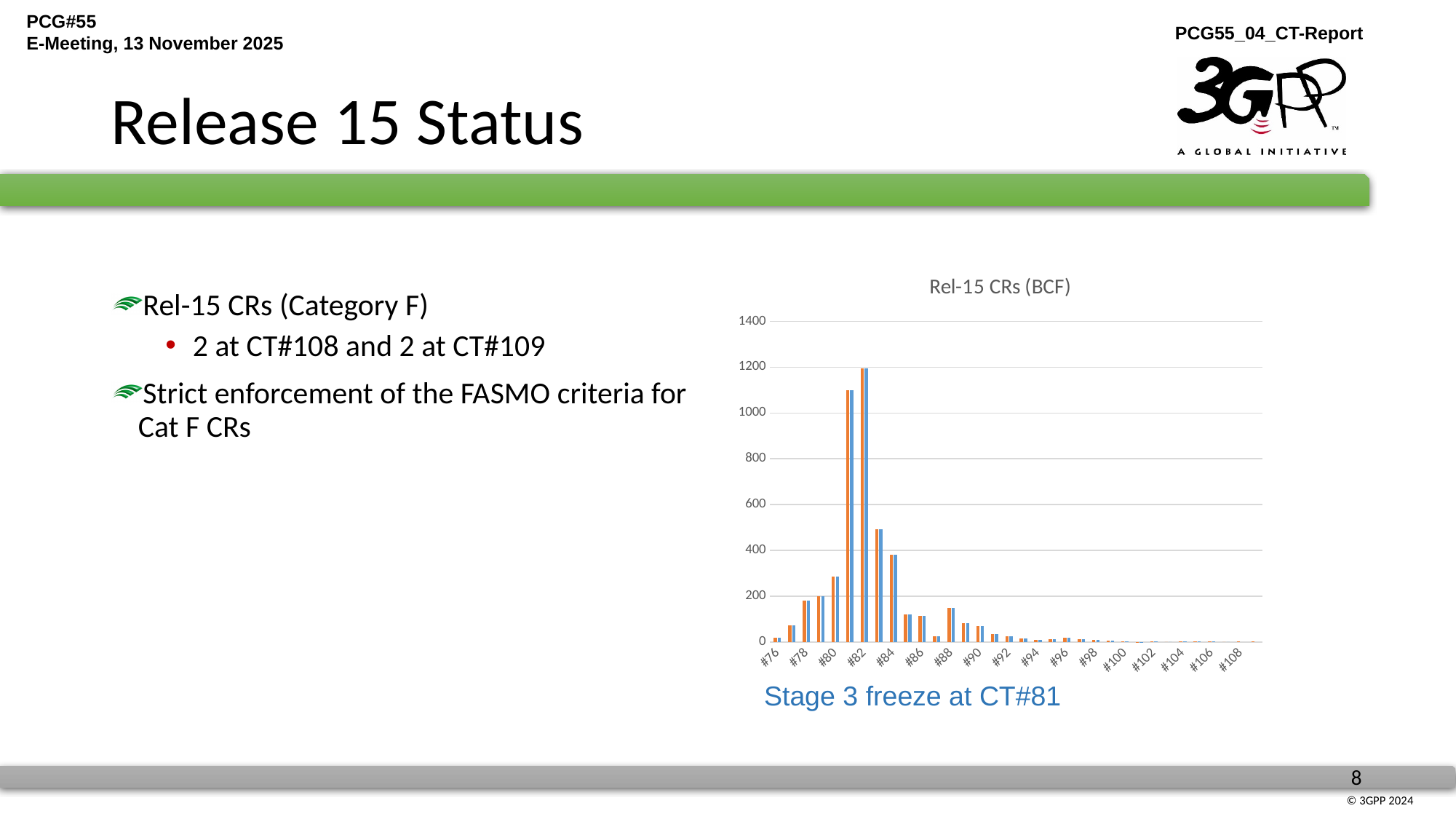

# Release 15 Status

Rel-15 CRs (Category F)
2 at CT#108 and 2 at CT#109
Strict enforcement of the FASMO criteria for Cat F CRs

[unsupported chart]

### Chart: Rel-15 CRs (BCF)

| Category |
|---|
Stage 3 freeze at CT#81